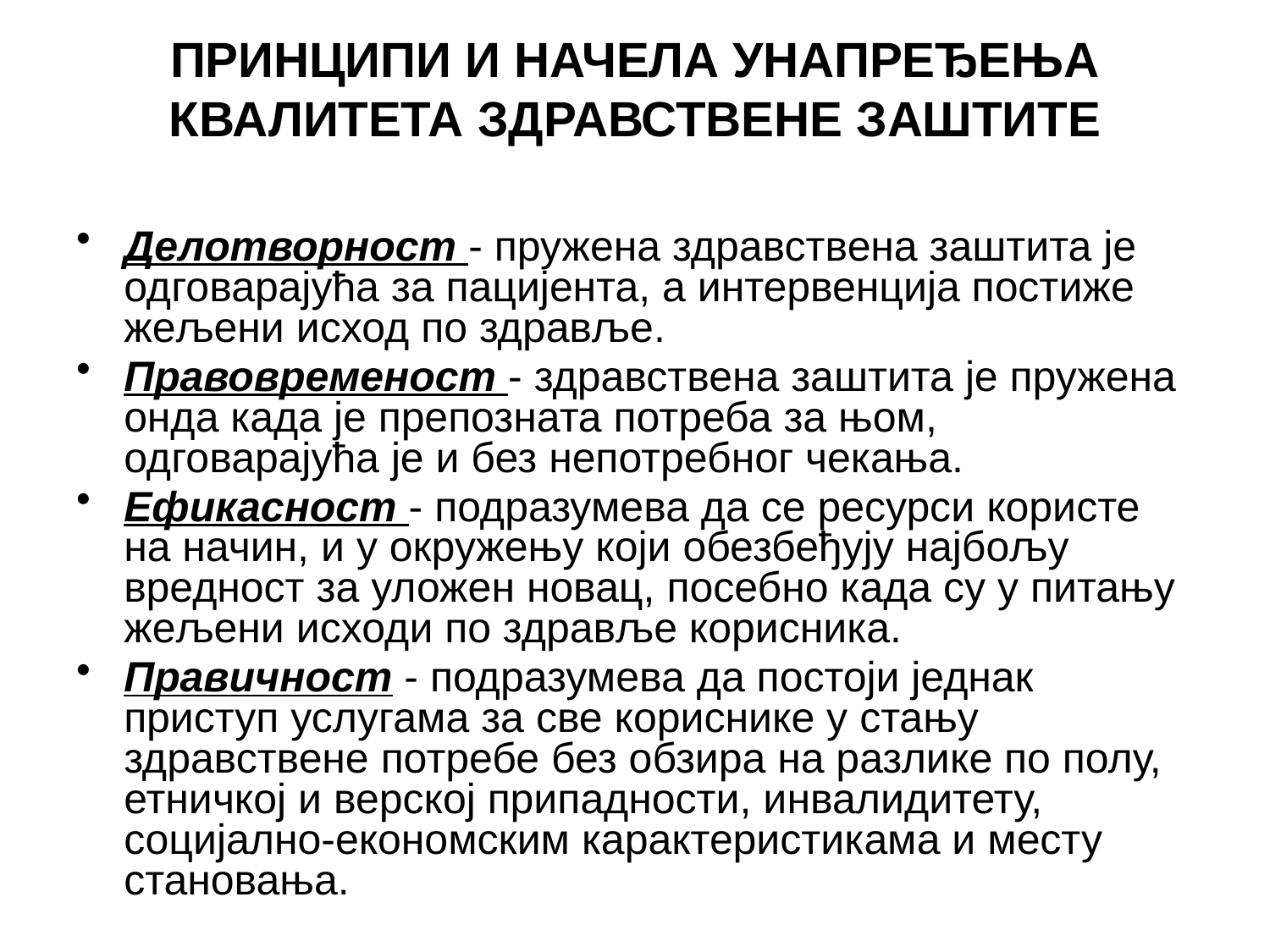

# ПРИНЦИПИ И НАЧЕЛА УНАПРЕЂЕЊА КВАЛИТЕТА ЗДРАВСТВЕНЕ ЗАШТИТЕ
Делотворност - пружена здравствена заштита је одговарајућа за пацијента, а интервенција постиже жељени исход по здравље.
Правовременост - здравствена заштита је пружена онда када је препозната потреба за њом, одговарајућа је и без непотребног чекања.
Ефикасност - подразумева да се ресурси користе на начин, и у окружењу који обезбеђују најбољу вредност за уложен новац, посебно када су у питању жељени исходи по здравље корисника.
Правичност - подразумева да постоји једнак приступ услугама за све кориснике у стању здравствене потребе без обзира на разлике по полу, етничкој и верској припадности, инвалидитету, социјално-економским карактеристикама и месту становања.